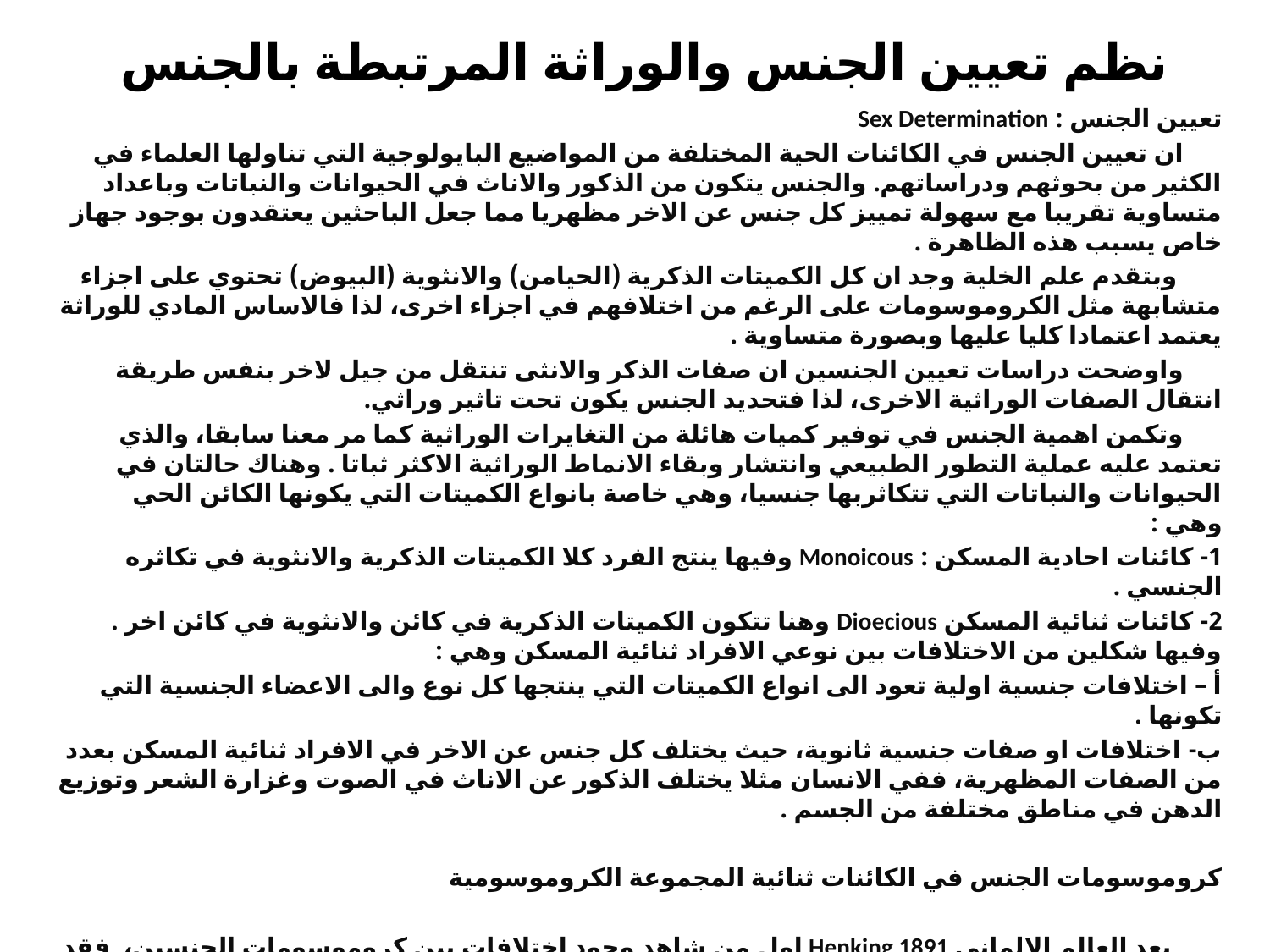

# نظم تعيين الجنس والوراثة المرتبطة بالجنس
تعيين الجنس : Sex Determination
      ان تعيين الجنس في الكائنات الحية المختلفة من المواضيع البايولوجية التي تناولها العلماء في الكثير من بحوثهم ودراساتهم. والجنس يتكون من الذكور والاناث في الحيوانات والنباتات وباعداد متساوية تقريبا مع سهولة تمييز كل جنس عن الاخر مظهريا مما جعل الباحثين يعتقدون بوجود جهاز خاص يسبب هذه الظاهرة .
       وبتقدم علم الخلية وجد ان كل الكميتات الذكرية (الحيامن) والانثوية (البيوض) تحتوي على اجزاء متشابهة مثل الكروموسومات على الرغم من اختلافهم في اجزاء اخرى، لذا فالاساس المادي للوراثة يعتمد اعتمادا كليا عليها وبصورة متساوية .
      واوضحت دراسات تعيين الجنسين ان صفات الذكر والانثى تنتقل من جيل لاخر بنفس طريقة انتقال الصفات الوراثية الاخرى، لذا فتحديد الجنس يكون تحت تاثير وراثي.
      وتكمن اهمية الجنس في توفير كميات هائلة من التغايرات الوراثية كما مر معنا سابقا، والذي تعتمد عليه عملية التطور الطبيعي وانتشار وبقاء الانماط الوراثية الاكثر ثباتا . وهناك حالتان في الحيوانات والنباتات التي تتكاثربها جنسيا، وهي خاصة بانواع الكميتات التي يكونها الكائن الحي وهي :
1- كائنات احادية المسكن : Monoicous وفيها ينتج الفرد كلا الكميتات الذكرية والانثوية في تكاثره الجنسي .
2- كائنات ثنائية المسكن Dioecious وهنا تتكون الكميتات الذكرية في كائن والانثوية في كائن اخر . وفيها شكلين من الاختلافات بين نوعي الافراد ثنائية المسكن وهي :
أ – اختلافات جنسية اولية تعود الى انواع الكميتات التي ينتجها كل نوع والى الاعضاء الجنسية التي تكونها .
ب- اختلافات او صفات جنسية ثانوية، حيث يختلف كل جنس عن الاخر في الافراد ثنائية المسكن بعدد من الصفات المظهرية، ففي الانسان مثلا يختلف الذكور عن الاناث في الصوت وغزارة الشعر وتوزيع الدهن في مناطق مختلفة من الجسم .

كروموسومات الجنس في الكائنات ثنائية المجموعة الكروموسومية

        يعد العالم الالماني Henking 1891 اول من شاهد وجود اختلافات بين كروموسومات الجنسين،  فقد لاحظ ان نصف الكميتات الذكرية (الحيوانات المنوية) التي تنتجها بعض الحشرات تحتوي على كروموســــــوم زائد اطلق عليه اســــم الجســـــــــم X (X - body) .
        ثم اكتشف العالم Meclung 1902 ان الخلايا الجسمية في انثى الجراد تحتوي على 24 كروموسوم بينما في الذكور فانها تحتوي على 23 كروموسوم. وفي عام 1905 تتبع ستيفسون تكوين الكميتات الذكرية والانثوية في الحشرات وادرك ان الجسم X عبارة عن كروموسوم، وبذلك استبدل اسم الجسم  X باسم كروموسوم X ولاحظ ان الذكور تحمل كروموسومين غير متماثلين بينما كانت الاناث خالية من هذه الظاهرة، ورمز لهذا الزوج من الكروموسومات في الذكر بالرمز XY، وبذلك تكون الاناث XX بالنسبة لهذا الزوج من الكروموسومات .